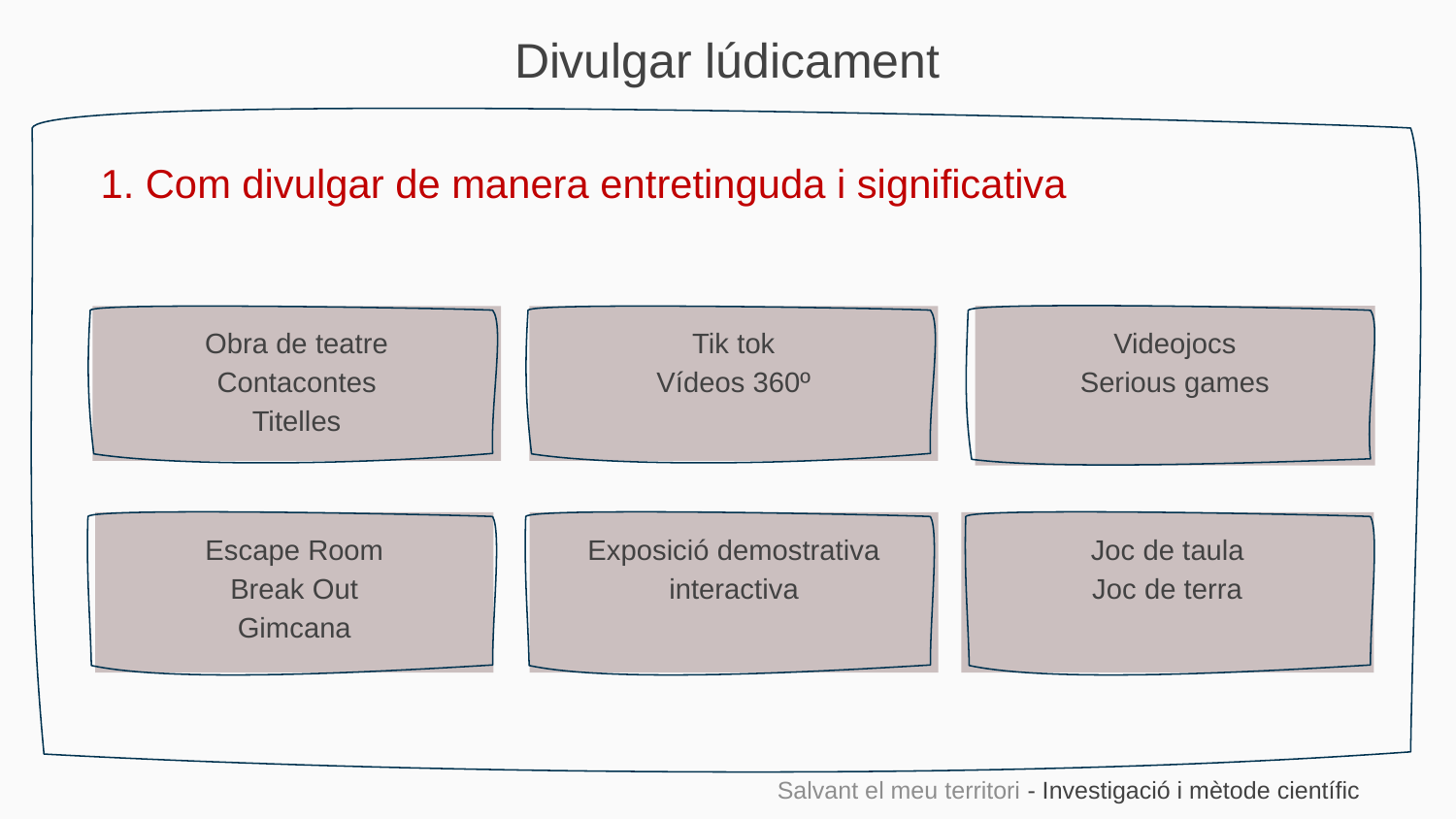

Divulgar lúdicament

1. Com divulgar de manera entretinguda i significativa

Obra de teatre
Contacontes
Titelles

Tik tok
Vídeos 360º

Videojocs
Serious games

Escape Room
Break Out
Gimcana
Exposició demostrativa interactiva
Joc de taula
Joc de terra
Salvant el meu territori - Investigació i mètode científic